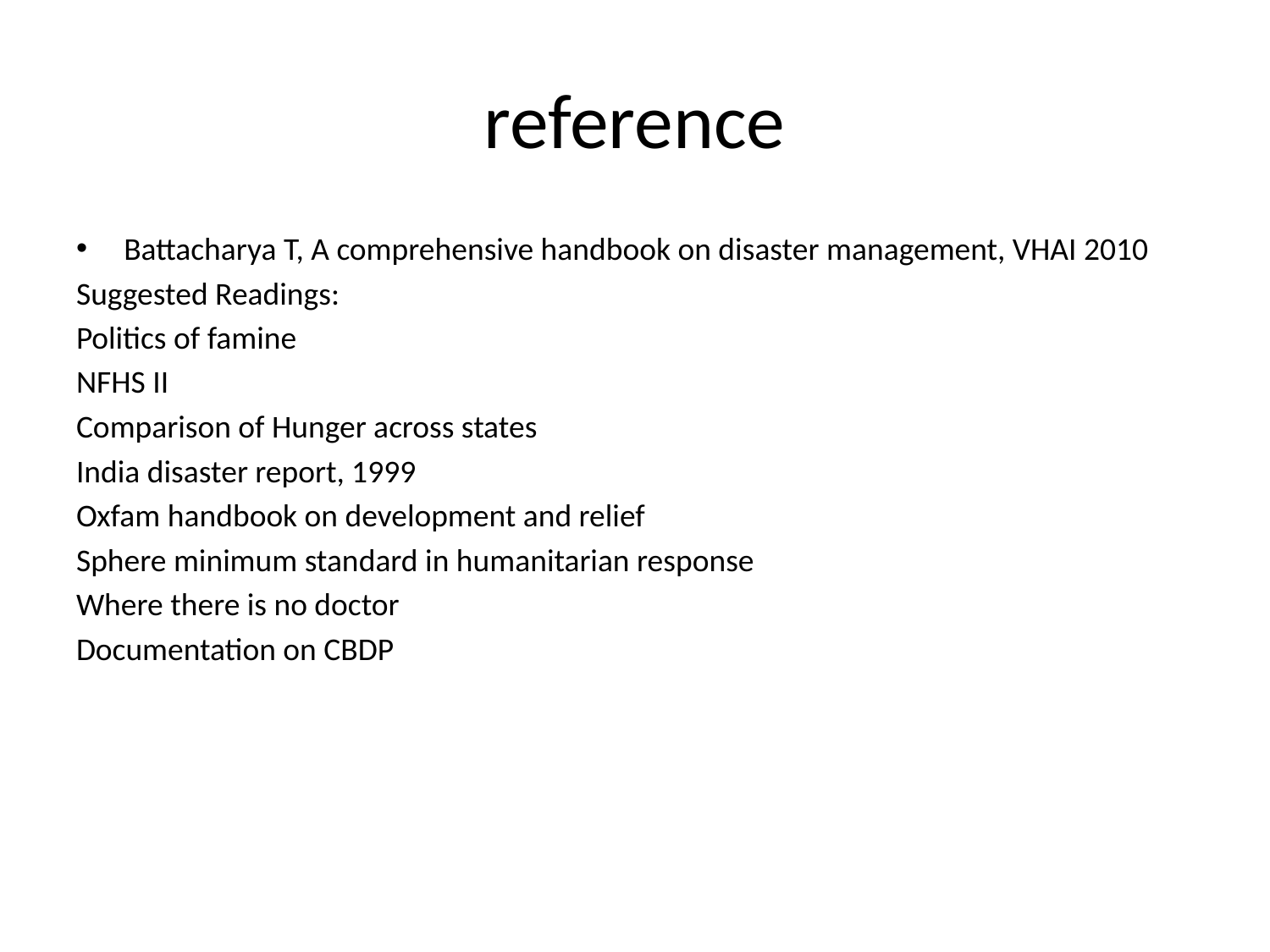

# reference
Battacharya T, A comprehensive handbook on disaster management, VHAI 2010
Suggested Readings:
Politics of famine
NFHS II
Comparison of Hunger across states
India disaster report, 1999
Oxfam handbook on development and relief
Sphere minimum standard in humanitarian response
Where there is no doctor
Documentation on CBDP